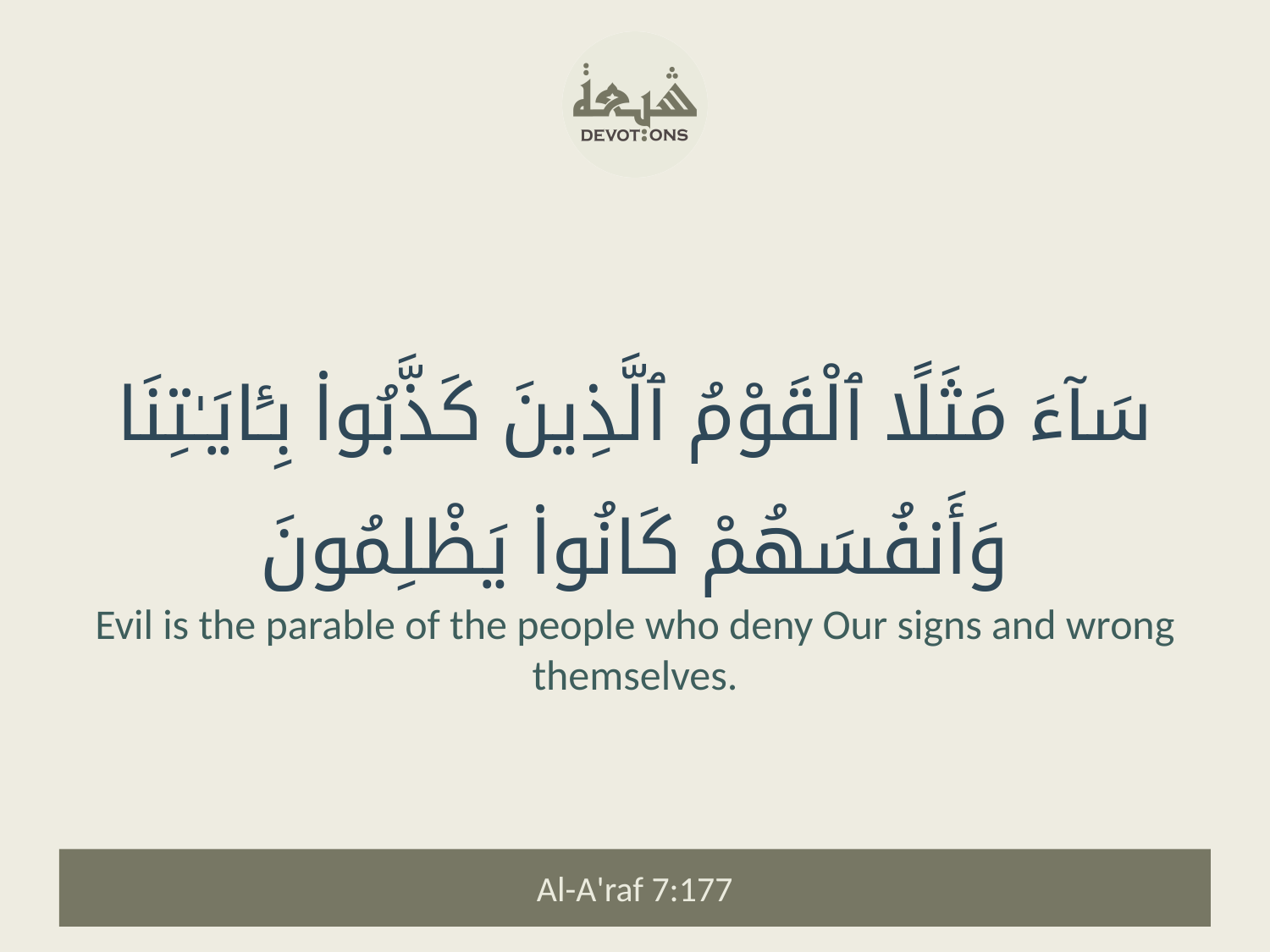

سَآءَ مَثَلًا ٱلْقَوْمُ ٱلَّذِينَ كَذَّبُوا۟ بِـَٔايَـٰتِنَا وَأَنفُسَهُمْ كَانُوا۟ يَظْلِمُونَ
Evil is the parable of the people who deny Our signs and wrong themselves.
Al-A'raf 7:177